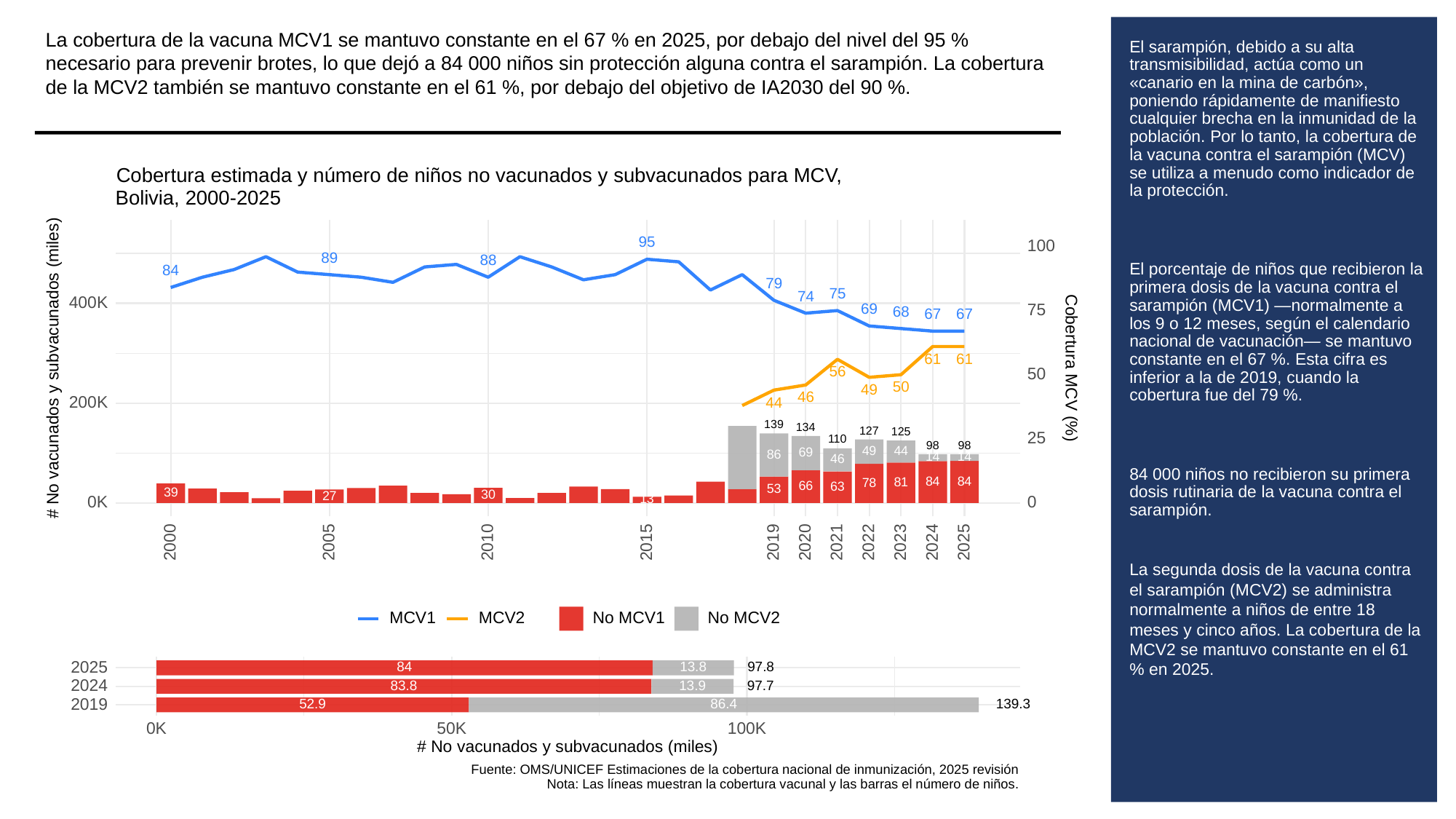

La cobertura de la vacuna MCV1 se mantuvo constante en el 67 % en 2025, por debajo del nivel del 95 % necesario para prevenir brotes, lo que dejó a 84 000 niños sin protección alguna contra el sarampión. La cobertura de la MCV2 también se mantuvo constante en el 61 %, por debajo del objetivo de IA2030 del 90 %.
# El sarampión, debido a su alta transmisibilidad, actúa como un «canario en la mina de carbón», poniendo rápidamente de manifiesto cualquier brecha en la inmunidad de la población. Por lo tanto, la cobertura de la vacuna contra el sarampión (MCV) se utiliza a menudo como indicador de la protección.

El porcentaje de niños que recibieron la primera dosis de la vacuna contra el sarampión (MCV1) —normalmente a los 9 o 12 meses, según el calendario nacional de vacunación— se mantuvo constante en el 67 %. Esta cifra es inferior a la de 2019, cuando la cobertura fue del 79 %.

84 000 niños no recibieron su primera dosis rutinaria de la vacuna contra el sarampión.

La segunda dosis de la vacuna contra el sarampión (MCV2) se administra normalmente a niños de entre 18 meses y cinco años. La cobertura de la MCV2 se mantuvo constante en el 61 % en 2025.

Cobertura estimada y número de niños no vacunados y subvacunados para MCV,
Bolivia, 2000-2025

95
100
89

88

84
79
75
74
400K

69
75
68
67
67

61
61
# No vacunados y subvacunados (miles)
Cobertura MCV (%)
56
50
50
49
46
200K
44

139
134

127
125
25

110

98
98
49
44
69

86
14
14

46

84
84
81
78

66
63

53

39

30

27

13

0K
0

2023
2000
2005
2010
2015
2019
2020
2021
2022
2024
2025

MCV1
MCV2
No MCV1
No MCV2

2025
13.8
84
97.8

2024
83.8
13.9
97.7

2019
139.3
52.9
86.4

0K
50K
100K
# No vacunados y subvacunados (miles)
Fuente: OMS/UNICEF Estimaciones de la cobertura nacional de inmunización, 2025 revisión
Nota: Las líneas muestran la cobertura vacunal y las barras el número de niños.